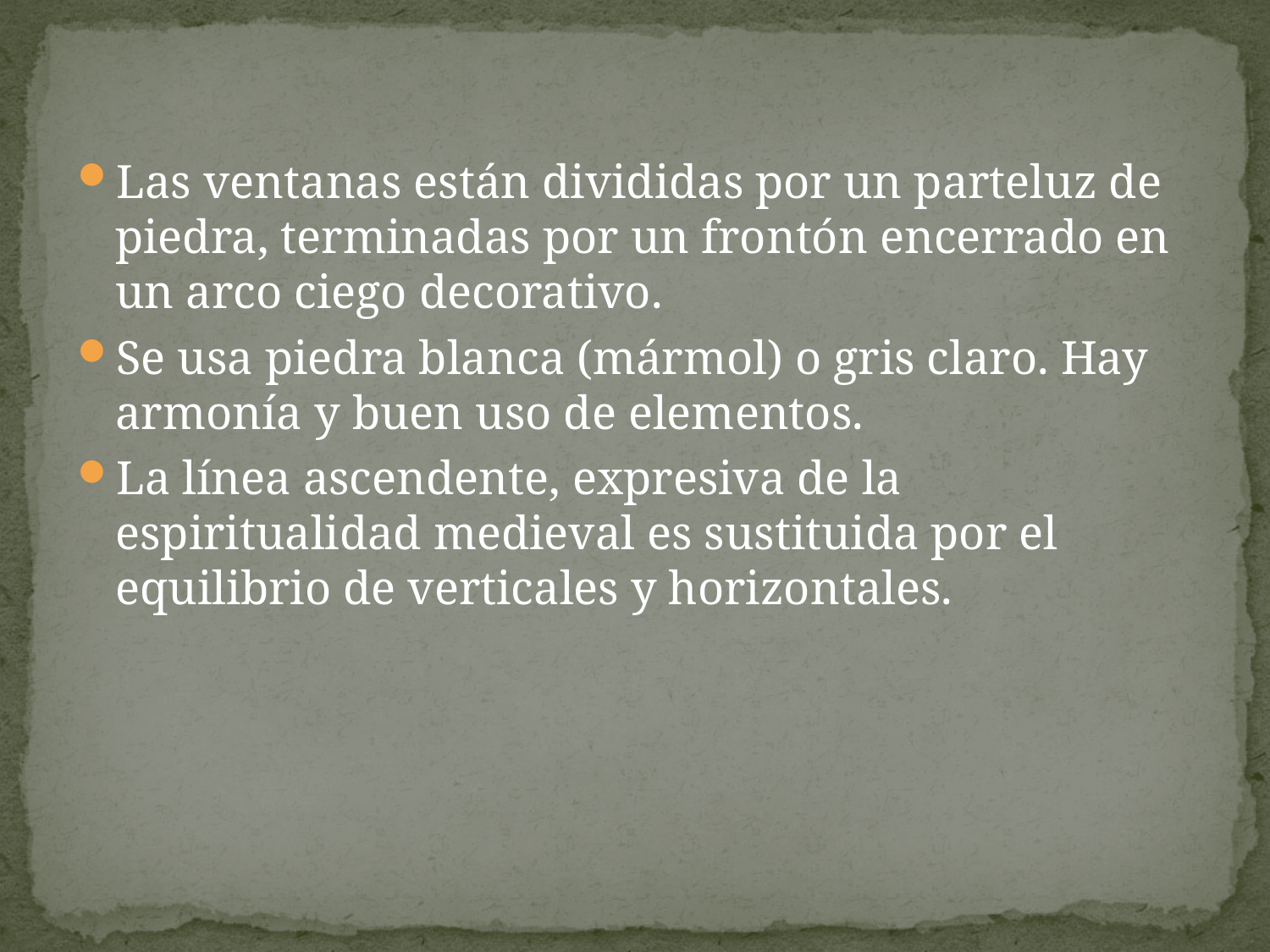

Las ventanas están divididas por un parteluz de piedra, terminadas por un frontón encerrado en un arco ciego decorativo.
Se usa piedra blanca (mármol) o gris claro. Hay armonía y buen uso de elementos.
La línea ascendente, expresiva de la espiritualidad medieval es sustituida por el equilibrio de verticales y horizontales.